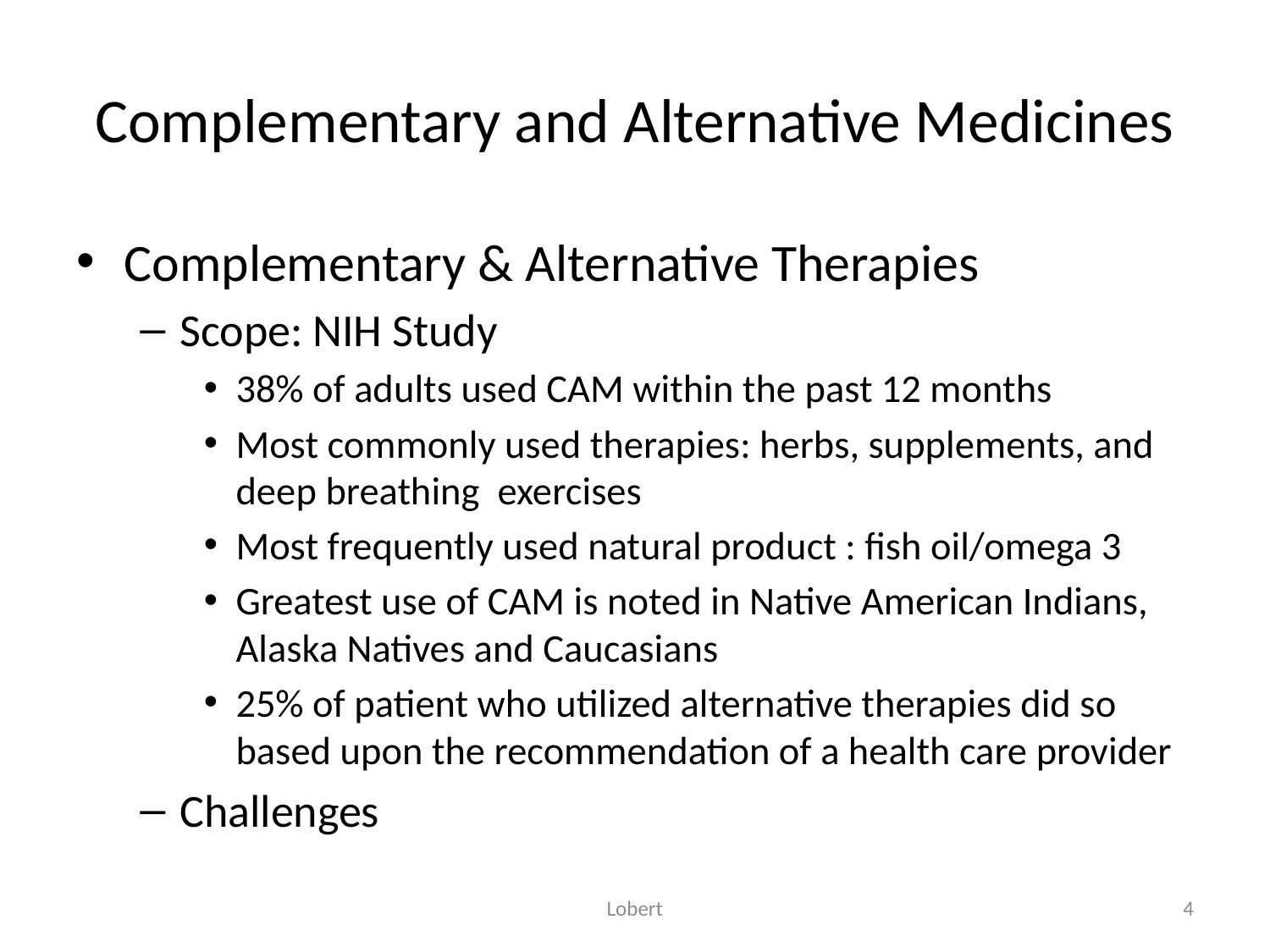

# Complementary and Alternative Medicines
Complementary & Alternative Therapies
Scope: NIH Study
38% of adults used CAM within the past 12 months
Most commonly used therapies: herbs, supplements, and deep breathing  exercises
Most frequently used natural product : fish oil/omega 3
Greatest use of CAM is noted in Native American Indians, Alaska Natives and Caucasians
25% of patient who utilized alternative therapies did so based upon the recommendation of a health care provider
Challenges

Lobert
4